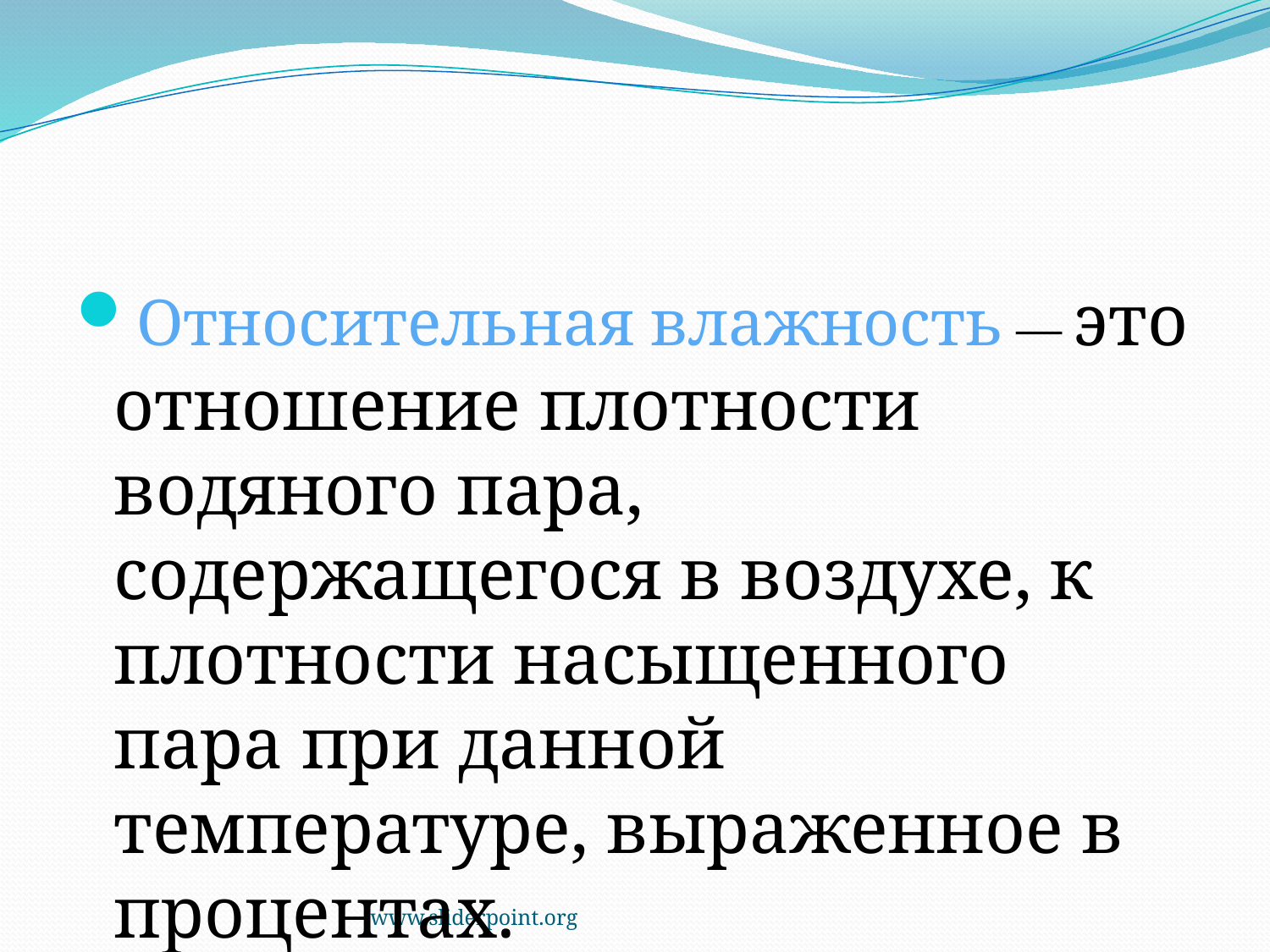

#
Относительная влажность — это отношение плотности водяного пара, содержащегося в воздухе, к плотности насыщенного пара при данной температуре, выраженное в процентах.

www.sliderpoint.org